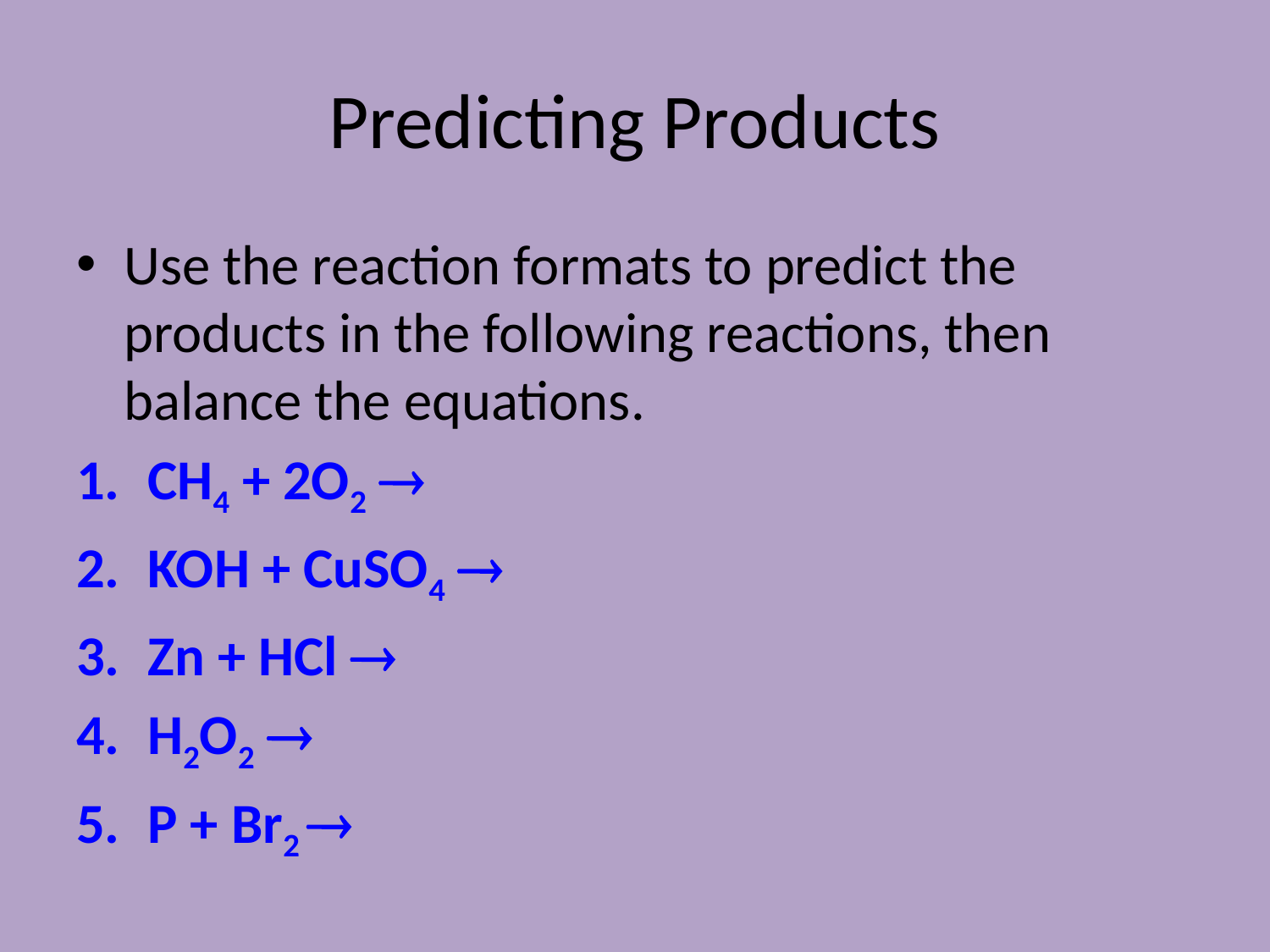

# Predicting Products
Use the reaction formats to predict the products in the following reactions, then balance the equations.
CH4 + 2O2 →
KOH + CuSO4 →
Zn + HCl →
H2O2 →
P + Br2 →